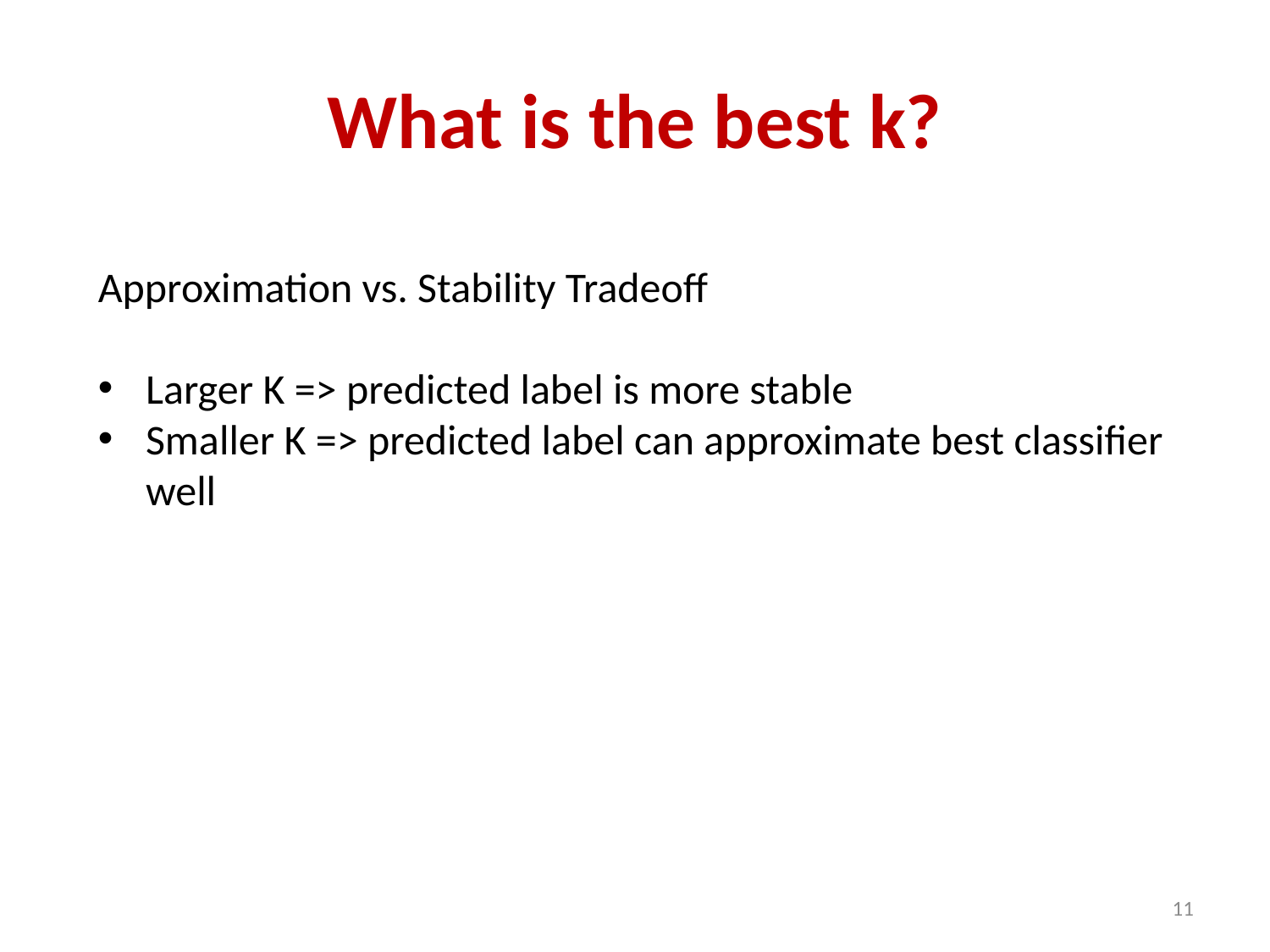

# What is the best k?
Approximation vs. Stability Tradeoff

Larger K => predicted label is more stable
Smaller K => predicted label can approximate best classifier well

11